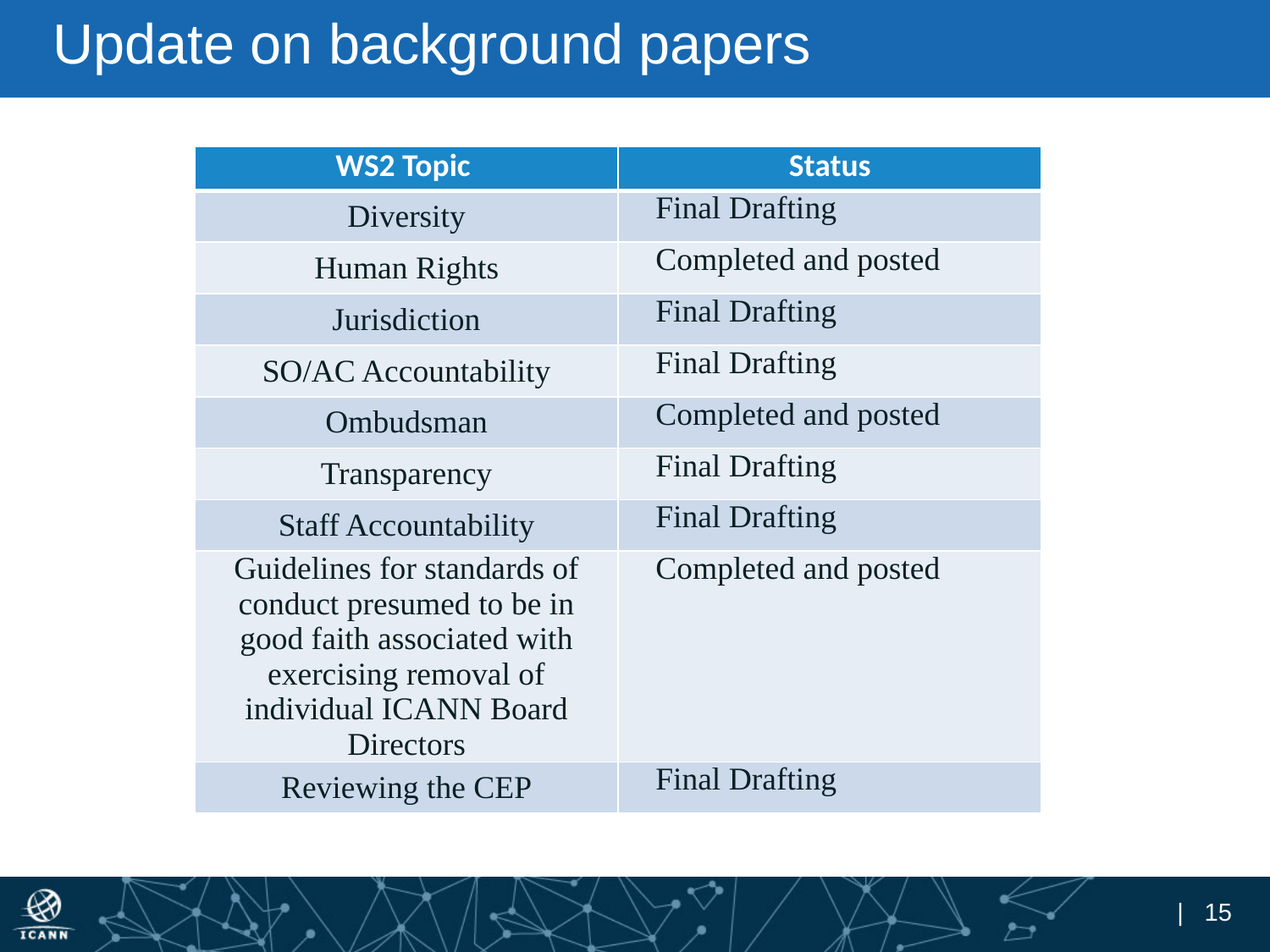

# Update on background papers
| WS2 Topic | Status |
| --- | --- |
| Diversity | Final Drafting |
| Human Rights | Completed and posted |
| Jurisdiction | Final Drafting |
| SO/AC Accountability | Final Drafting |
| Ombudsman | Completed and posted |
| Transparency | Final Drafting |
| Staff Accountability | Final Drafting |
| Guidelines for standards of conduct presumed to be in good faith associated with exercising removal of individual ICANN Board Directors | Completed and posted |
| Reviewing the CEP | Final Drafting |